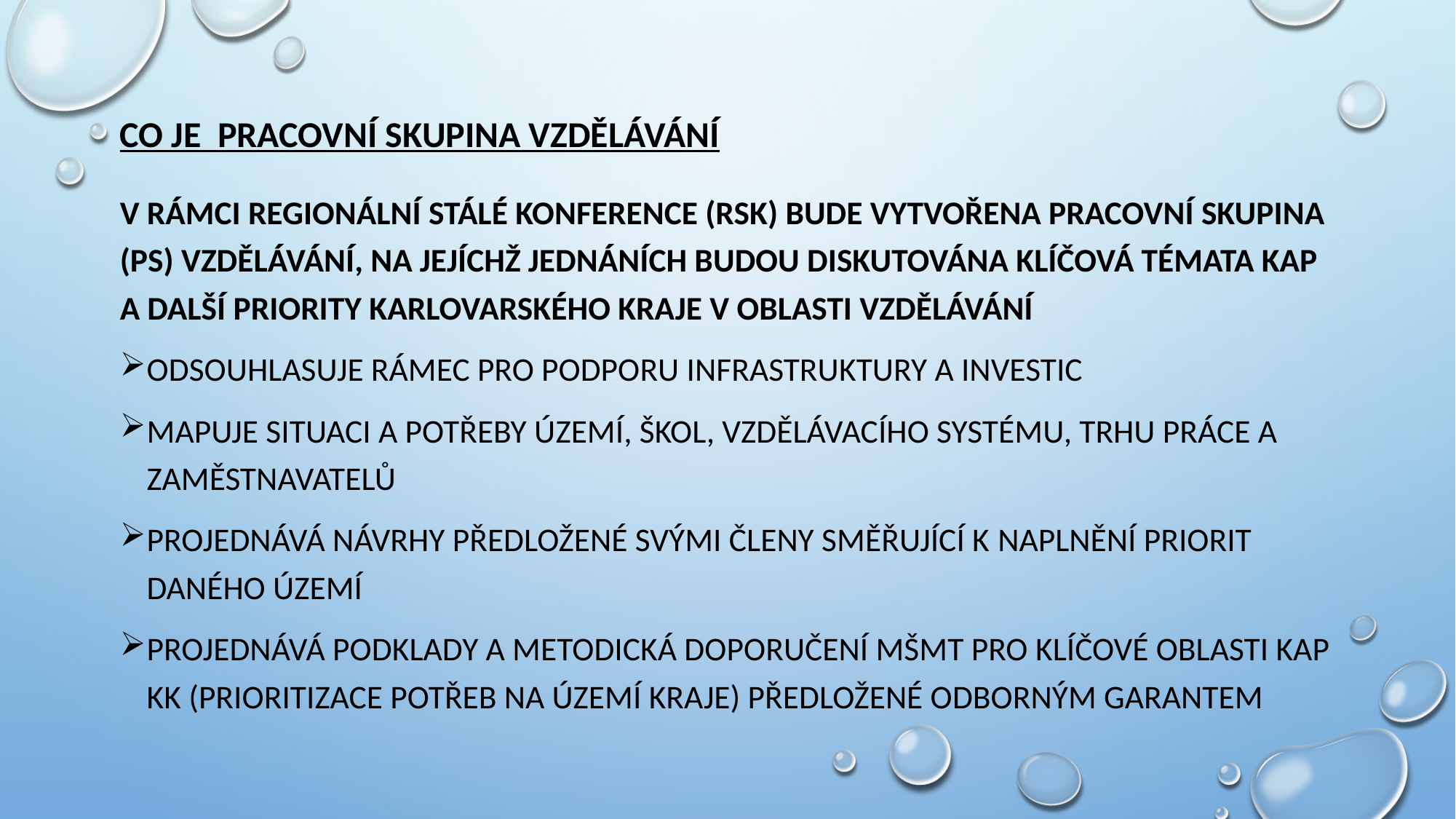

# co je  pracovní skupina vzdělávání
V rámci Regionální stálé konference (RSK) bude vytvořena Pracovní skupina (PS) Vzdělávání, na jejíchž jednáních budou diskutována klíčová témata KAP a další priority karlovarského kraje v oblasti vzdělávání
odsouhlasuje Rámec pro podporu infrastruktury a investic
mapuje situaci a potřeby území, škol, vzdělávacího systému, trhu práce a zaměstnavatelů
projednává návrhy předložené svými členy směřující k naplnění priorit daného území
projednává podklady a metodická doporučení MŠMT pro klíčové oblasti KAP KK (prioritizace potřeb na území kraje) předložené odborným garantem